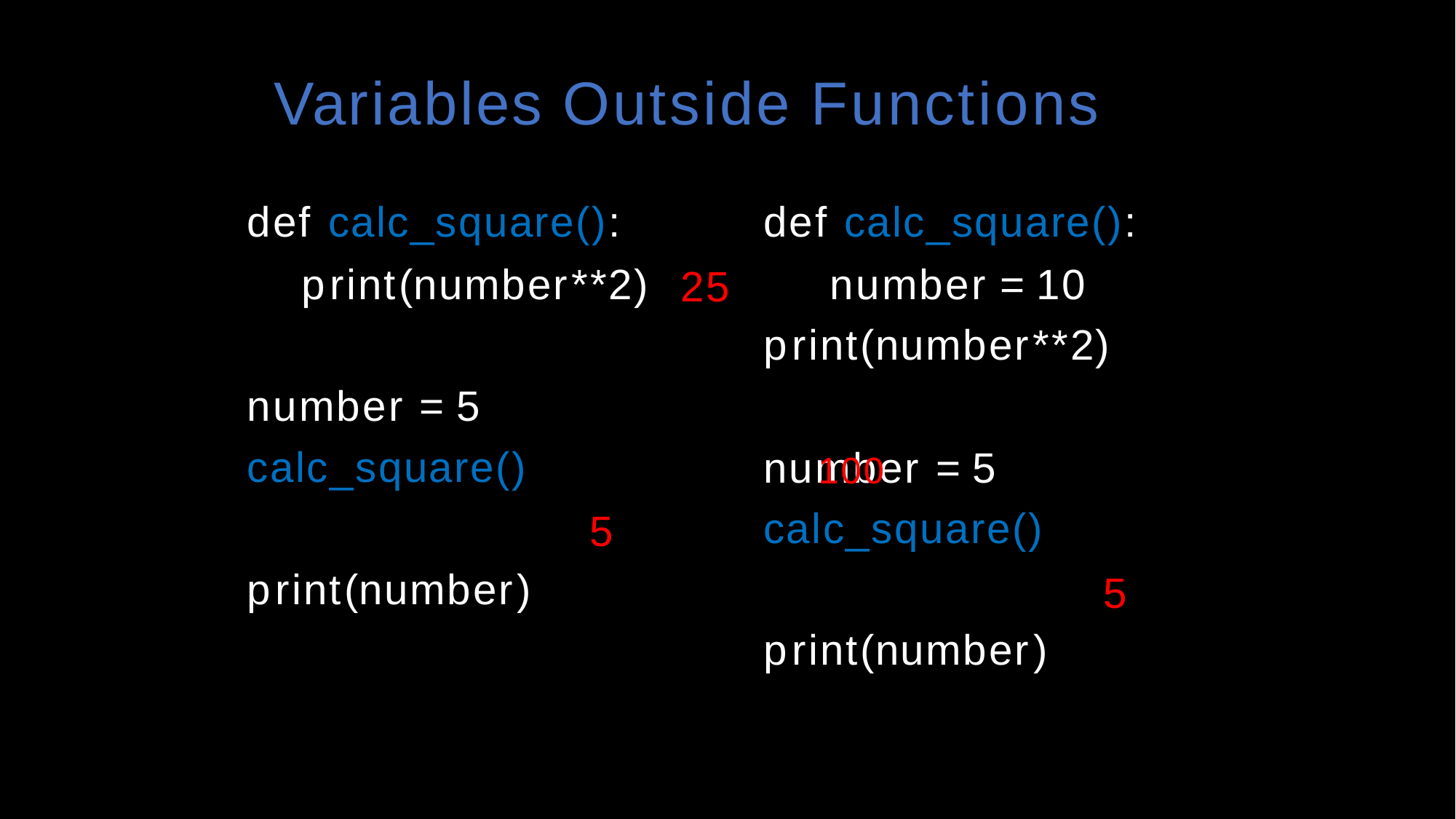

# Variables Outside Functions
def calc_square():  print(number**2)
def calc_square():  number = 10
print(number**2)	100
25
number = 5  calc_square()  print(number)
number = 5  calc_square()  print(number)
5
5